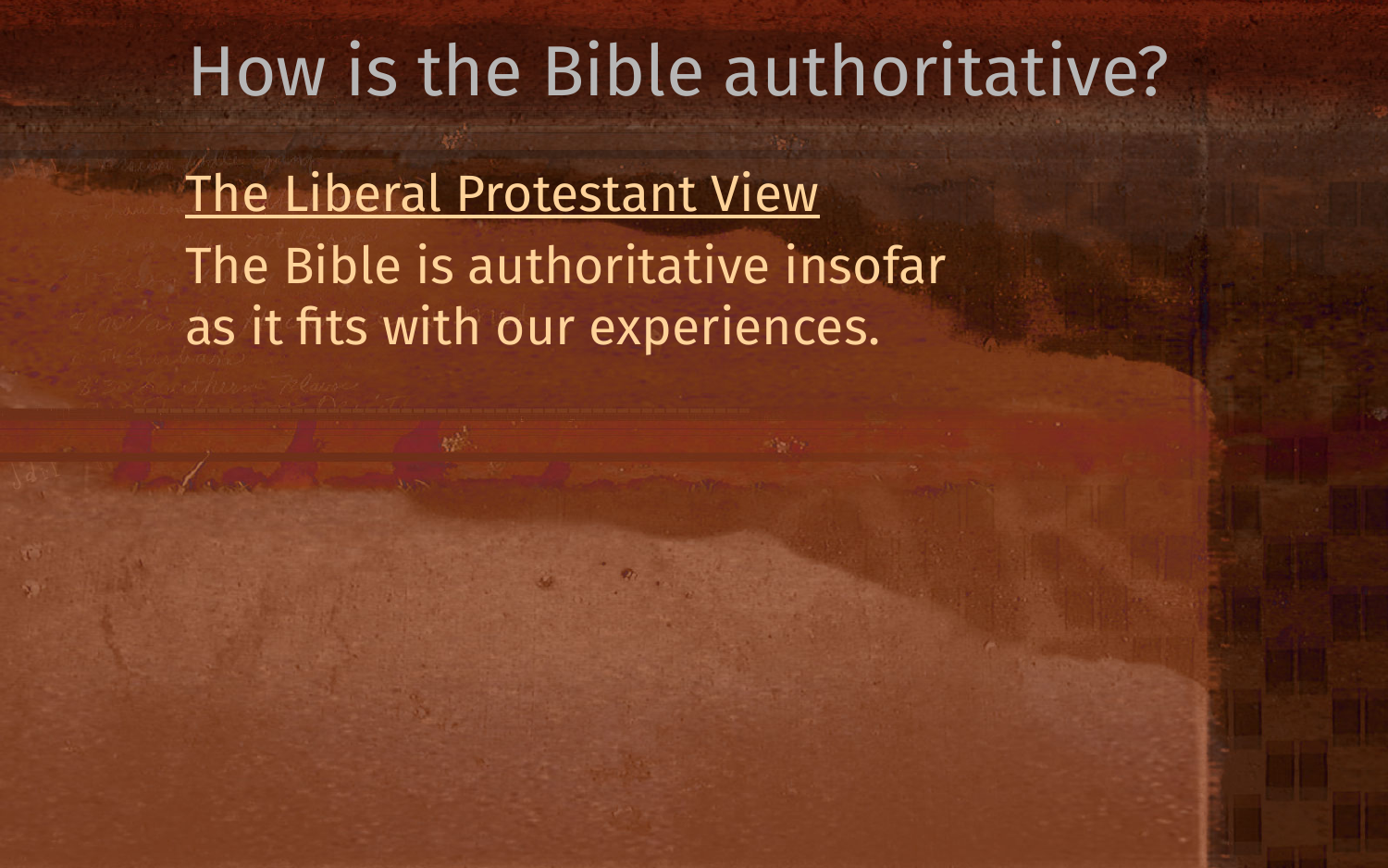

How is the Bible authoritative?
The Liberal Protestant View
The Bible is authoritative insofar
as it fits with our experiences.